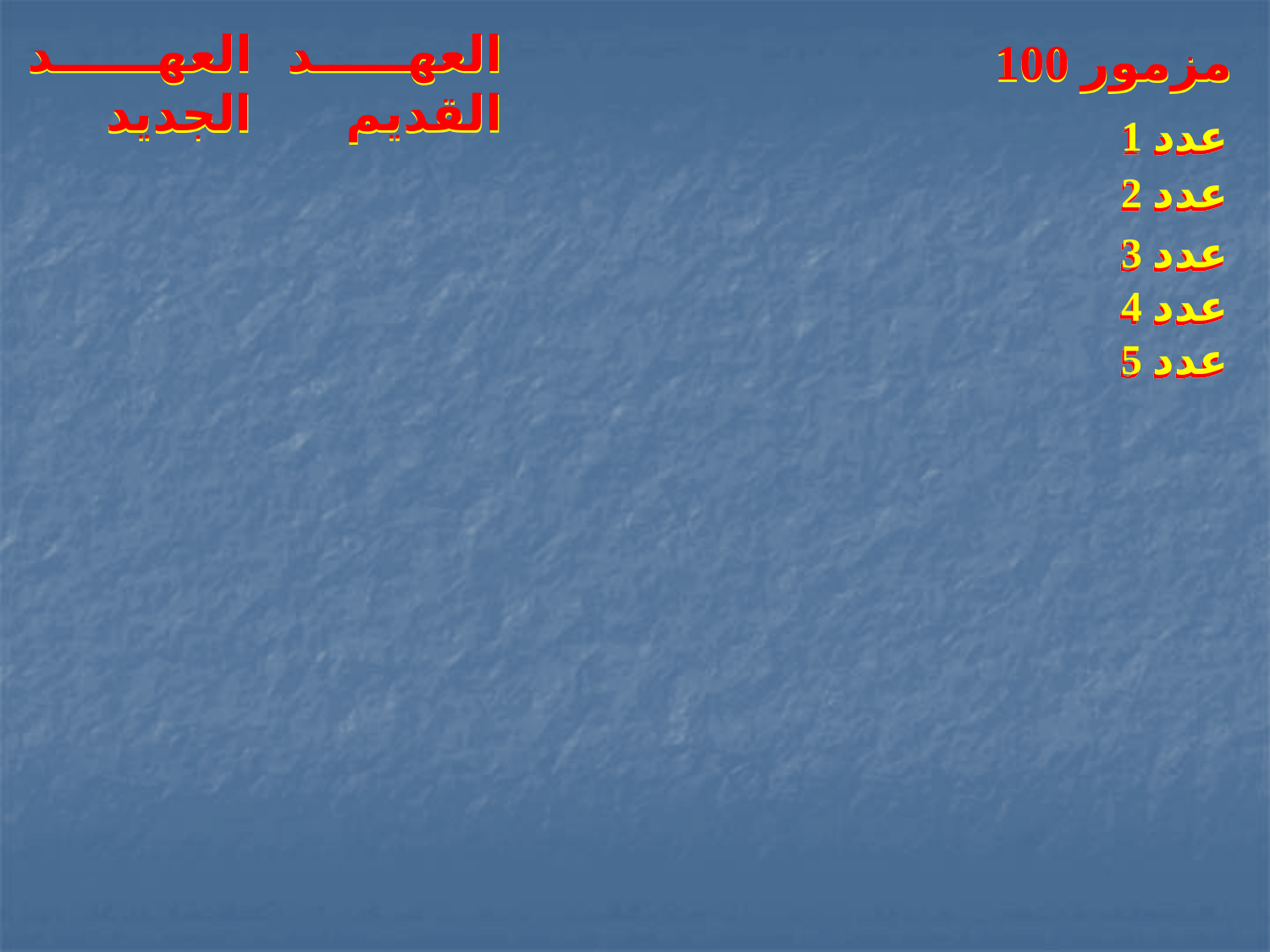

العهد الجديد
العهد القديم
مزمور 100
عدد 1
عدد 2
عدد 3
عدد 4
عدد 5